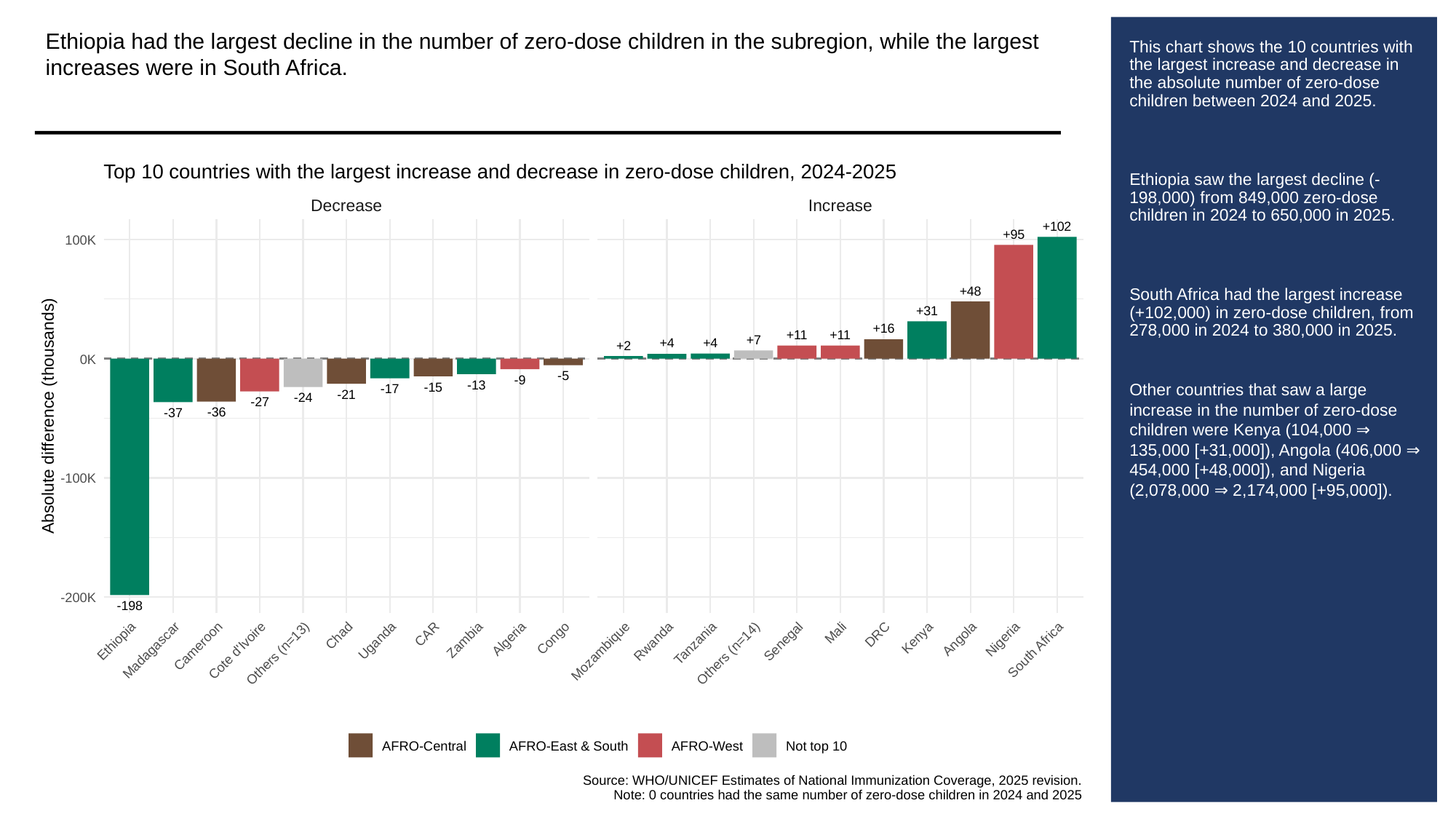

Ethiopia had the largest decline in the number of zero-dose children in the subregion, while the largest increases were in South Africa.
# This chart shows the 10 countries with the largest increase and decrease in the absolute number of zero-dose children between 2024 and 2025.

Ethiopia saw the largest decline (-198,000) from 849,000 zero-dose children in 2024 to 650,000 in 2025.

South Africa had the largest increase (+102,000) in zero-dose children, from 278,000 in 2024 to 380,000 in 2025.

Other countries that saw a large increase in the number of zero-dose children were Kenya (104,000 ⇒ 135,000 [+31,000]), Angola (406,000 ⇒ 454,000 [+48,000]), and Nigeria (2,078,000 ⇒ 2,174,000 [+95,000]).

Top 10 countries with the largest increase and decrease in zero-dose children, 2024-2025
Decrease
Increase

+102
+95
100K

+48

+31

+16
+11
+11
+7
+4
+4

+2

0K

-5
-9
-13
-15
-17
-21
-24
-27
-36
-37
Absolute difference (thousands)

-100K

-200K

-198
Mali
CAR
DRC
Chad
Kenya
Congo
Algeria
Angola
Nigeria
Zambia
Uganda
Ethiopia
Rwanda
Senegal
Tanzania
Cameroon
South Africa
Madagascar
Cote d'Ivoire
Mozambique
Others (n=13)
Others (n=14)

AFRO-Central
AFRO-East & South
AFRO-West
Not top 10
Source: WHO/UNICEF Estimates of National Immunization Coverage, 2025 revision.
Note: 0 countries had the same number of zero-dose children in 2024 and 2025